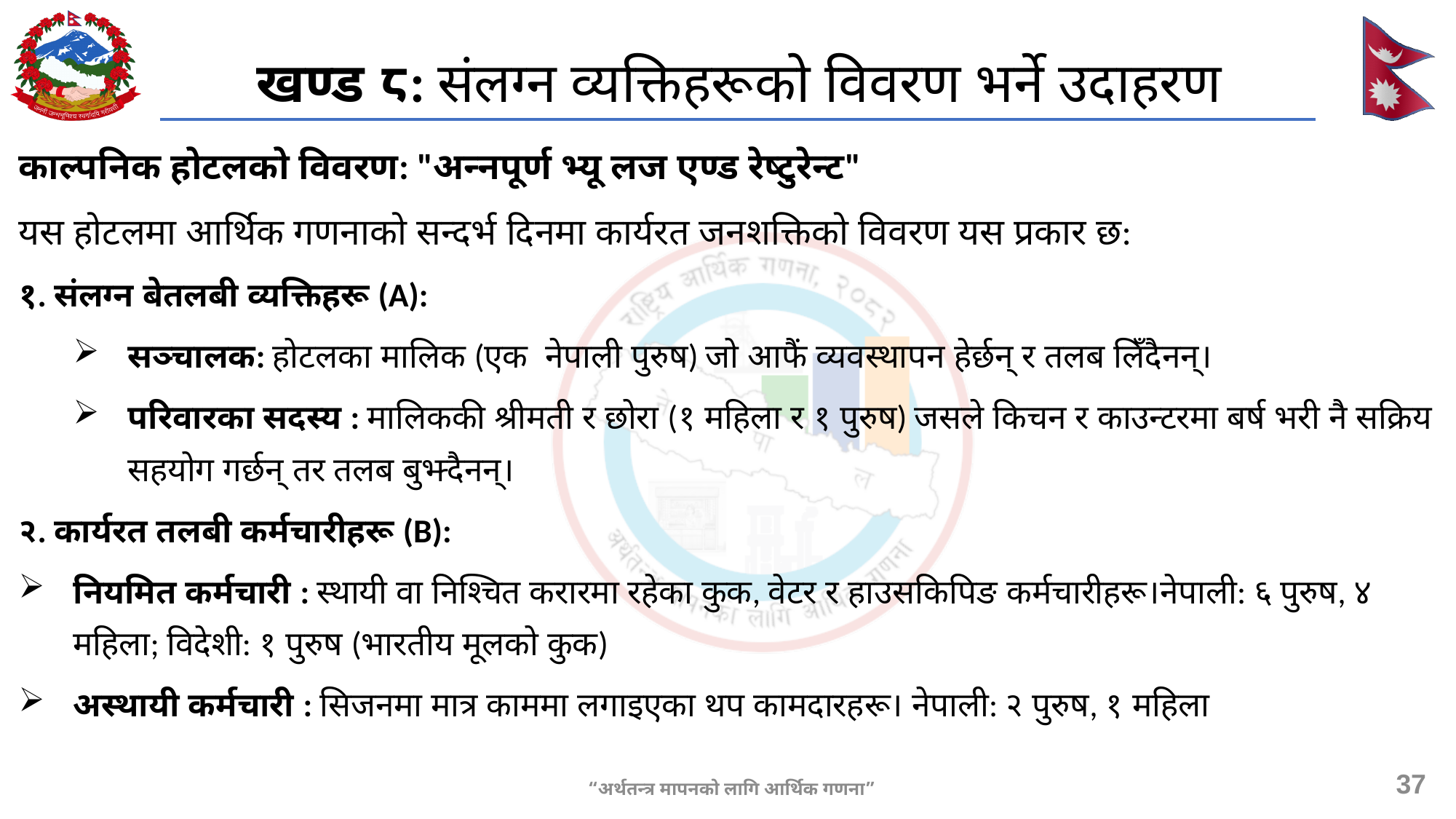

खण्ड ८: संलग्न व्यक्तिहरूको विवरण भर्ने उदाहरण
काल्पनिक होटलको विवरण: "अन्नपूर्ण भ्यू लज एण्ड रेष्टुरेन्ट"
यस होटलमा आर्थिक गणनाको सन्दर्भ दिनमा कार्यरत जनशक्तिको विवरण यस प्रकार छ:
१. संलग्न बेतलबी व्यक्तिहरू (A):
सञ्चालक: होटलका मालिक (एक  नेपाली पुरुष) जो आफैं व्यवस्थापन हेर्छन् र तलब लिँदैनन्।
परिवारका सदस्य : मालिककी श्रीमती र छोरा (१ महिला र १ पुरुष) जसले किचन र काउन्टरमा बर्ष भरी नै सक्रिय सहयोग गर्छन् तर तलब बुझ्दैनन्।
२. कार्यरत तलबी कर्मचारीहरू (B):
नियमित कर्मचारी : स्थायी वा निश्चित करारमा रहेका कुक, वेटर र हाउसकिपिङ कर्मचारीहरू।नेपाली: ६ पुरुष, ४ महिला; विदेशी: १ पुरुष (भारतीय मूलको कुक)
अस्थायी कर्मचारी : सिजनमा मात्र काममा लगाइएका थप कामदारहरू। नेपाली: २ पुरुष, १ महिला

37
“अर्थतन्त्र मापनको लागि आर्थिक गणना”